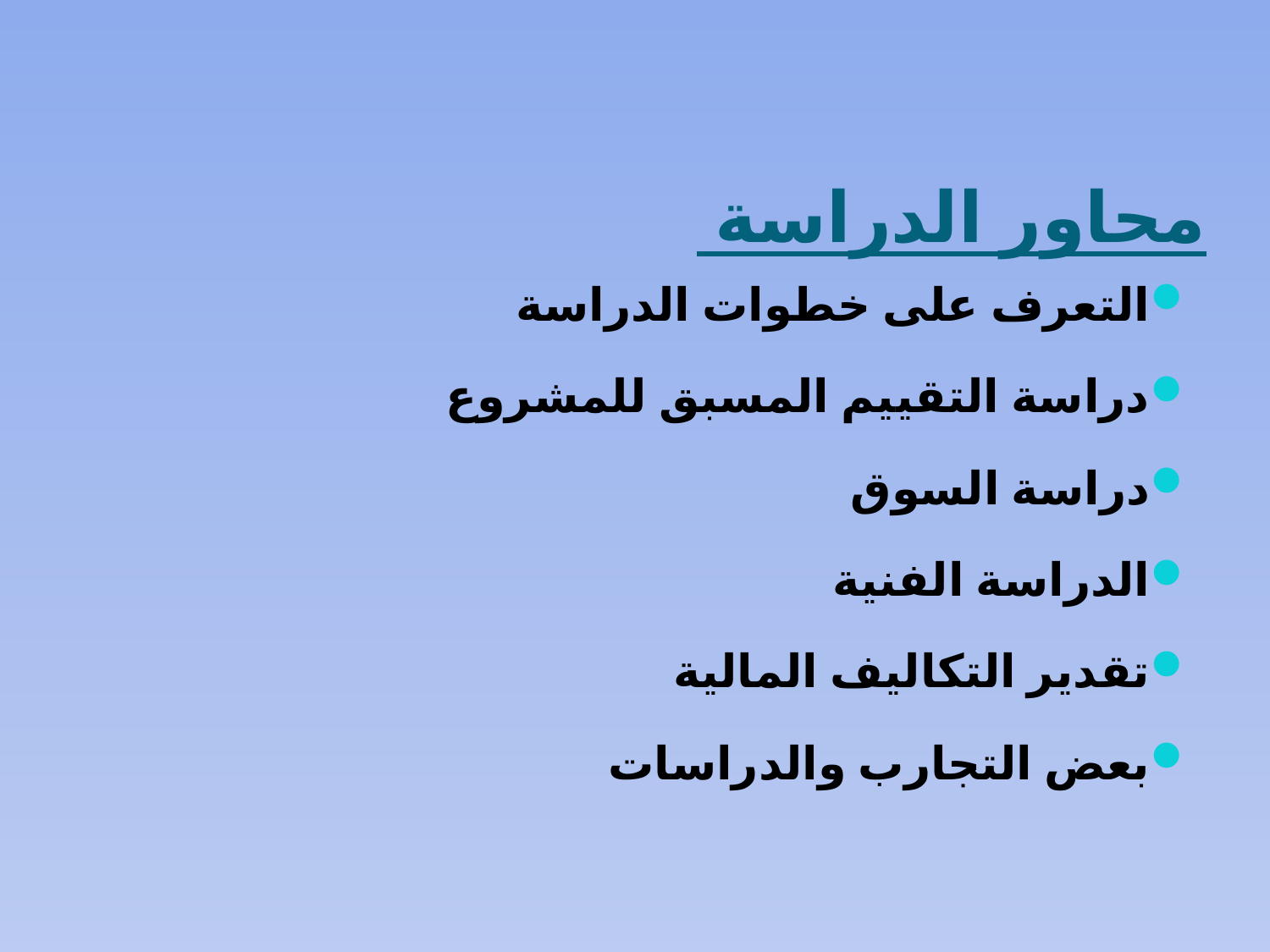

# محاور الدراسة
التعرف على خطوات الدراسة
دراسة التقييم المسبق للمشروع
دراسة السوق
الدراسة الفنية
تقدير التكاليف المالية
بعض التجارب والدراسات

2